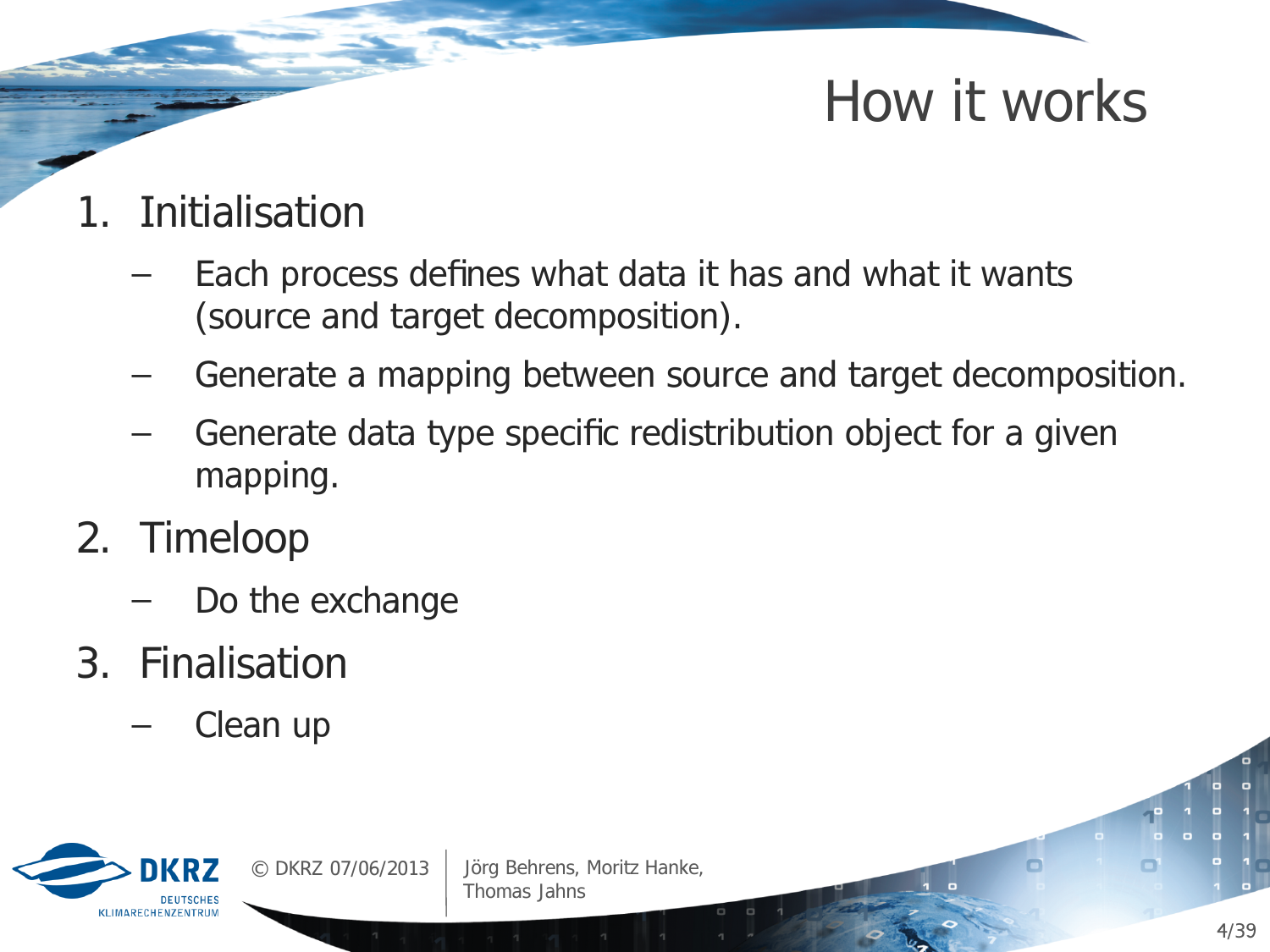

# How it works
Initialisation
Each process defines what data it has and what it wants (source and target decomposition).
Generate a mapping between source and target decomposition.
Generate data type specific redistribution object for a given mapping.
Timeloop
Do the exchange
Finalisation
Clean up
Jörg Behrens, Moritz Hanke, Thomas Jahns
07/06/2013
4